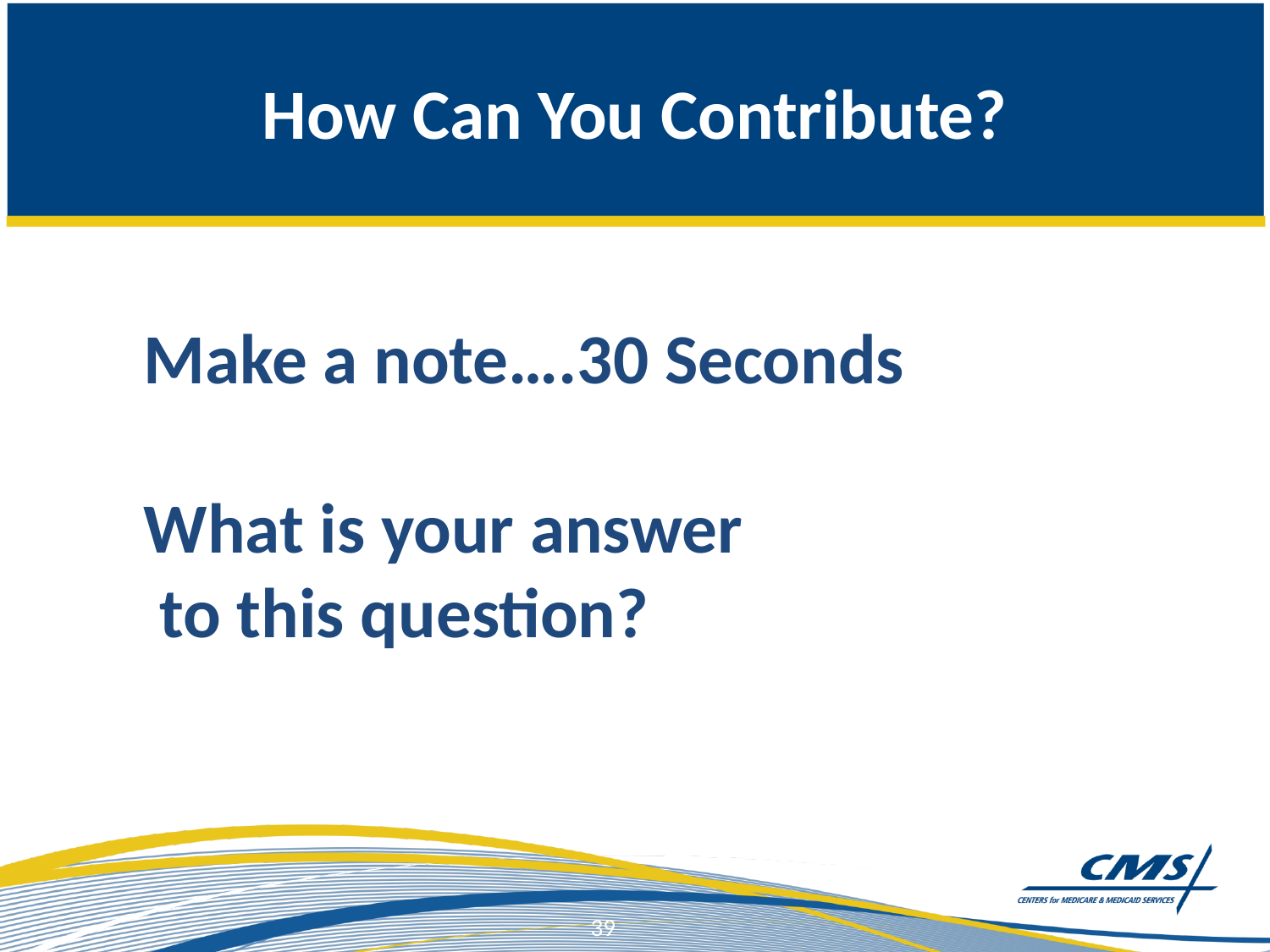

How Can You Contribute?

Make a note….30 Seconds

What is your answer
 to this question?
39